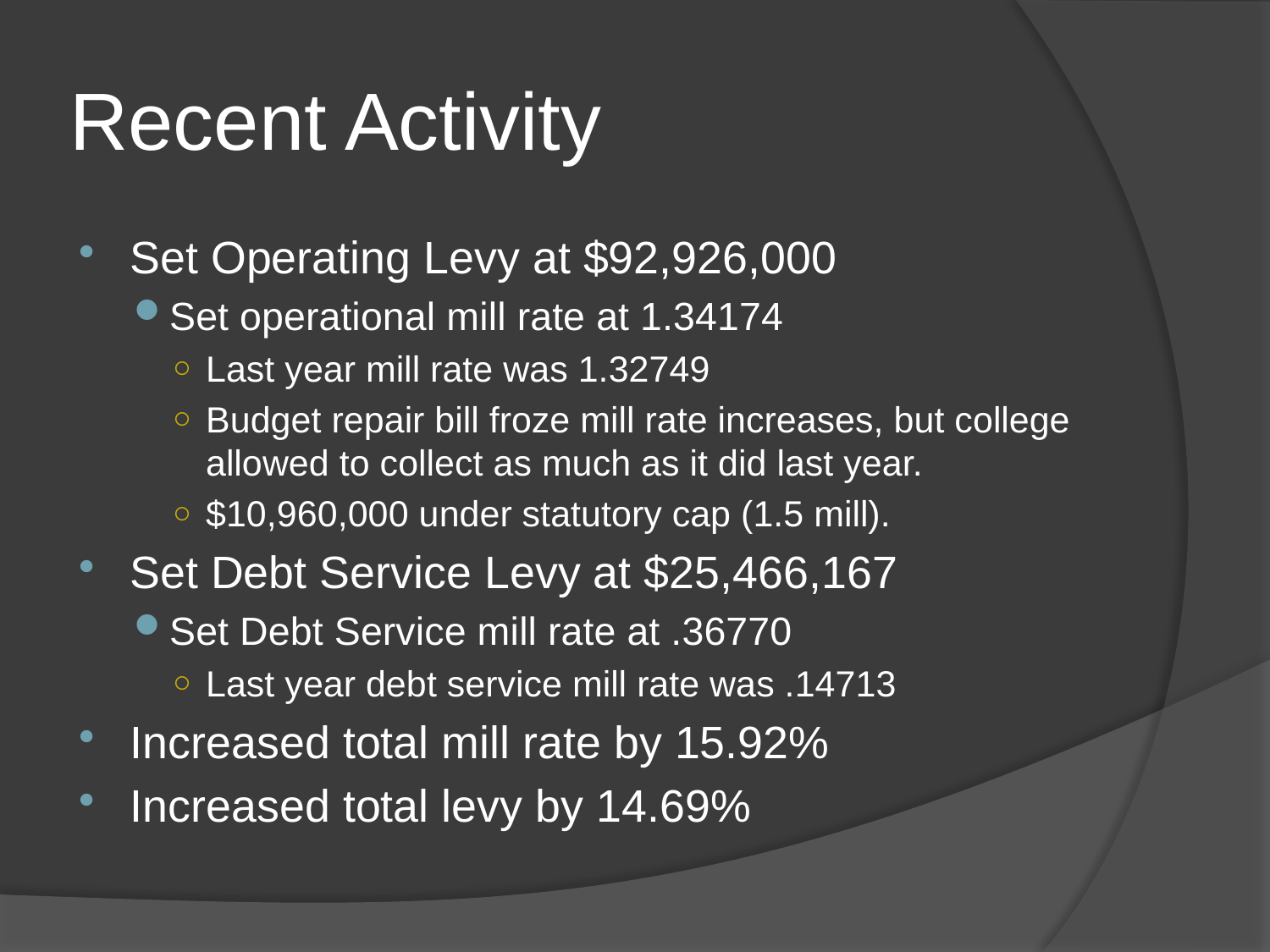

# Recent Activity
Set Operating Levy at $92,926,000
Set operational mill rate at 1.34174
Last year mill rate was 1.32749
Budget repair bill froze mill rate increases, but college allowed to collect as much as it did last year.
$10,960,000 under statutory cap (1.5 mill).
Set Debt Service Levy at $25,466,167
Set Debt Service mill rate at .36770
Last year debt service mill rate was .14713
Increased total mill rate by 15.92%
Increased total levy by 14.69%